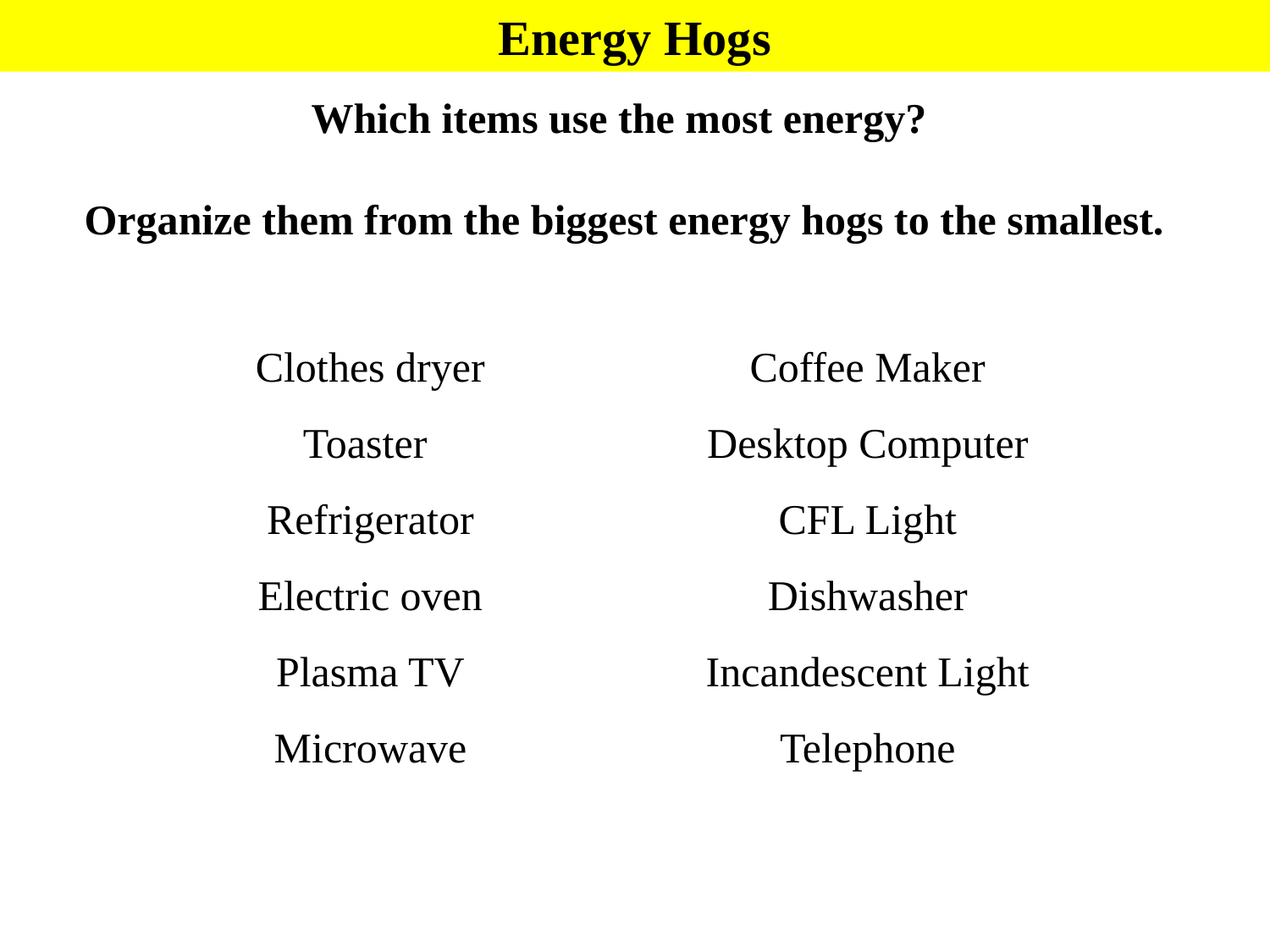

Energy Hogs
Which items use the most energy?

Organize them from the biggest energy hogs to the smallest.
Clothes dryer
Toaster
Refrigerator
Electric oven
Plasma TV
Microwave
Coffee Maker
Desktop Computer
CFL Light
Dishwasher
Incandescent Light
Telephone